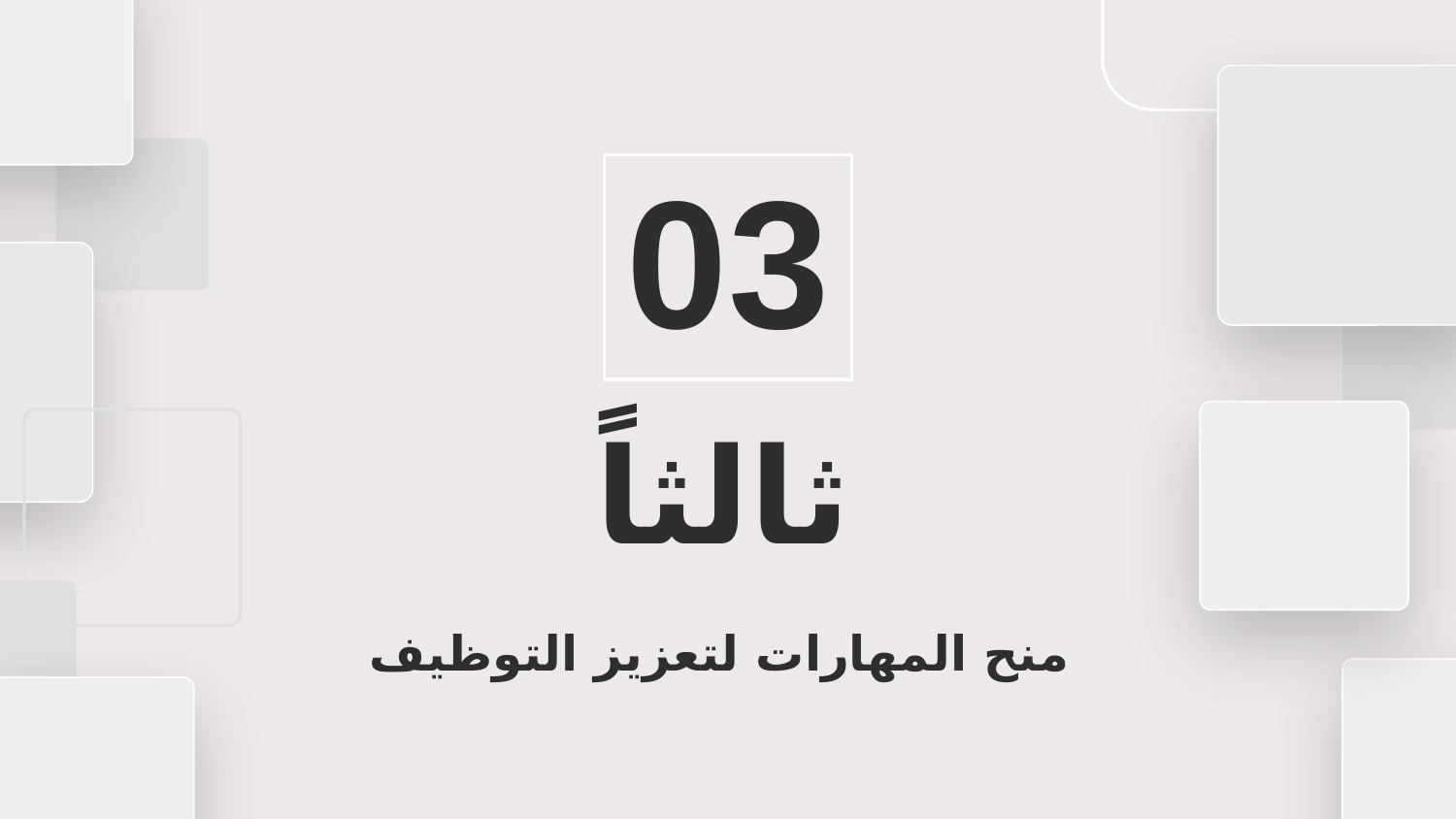

# 03

ثالثاً
منح المهارات لتعزيز التوظيف